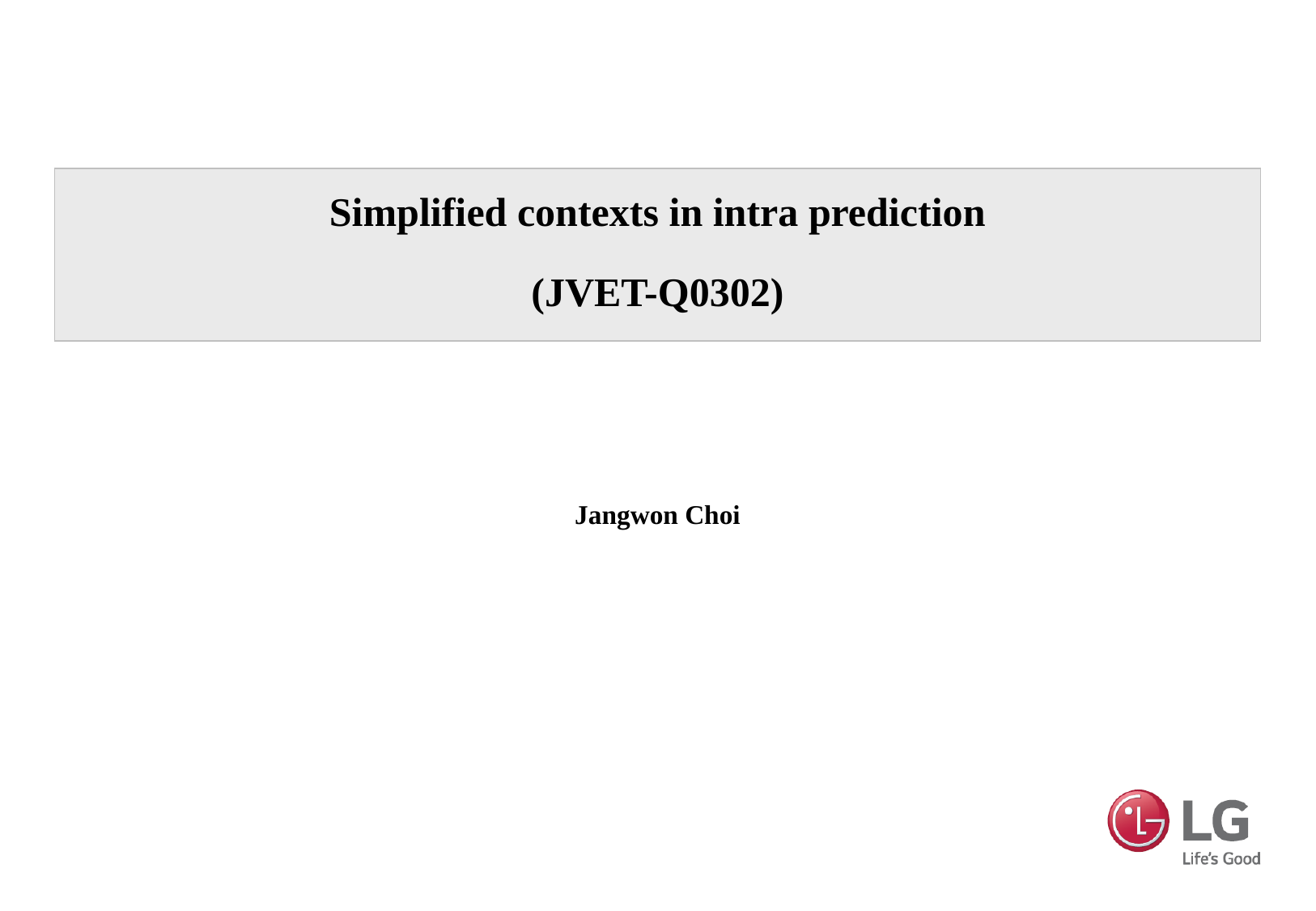

# Simplified contexts in intra prediction (JVET-Q0302)
Jangwon Choi